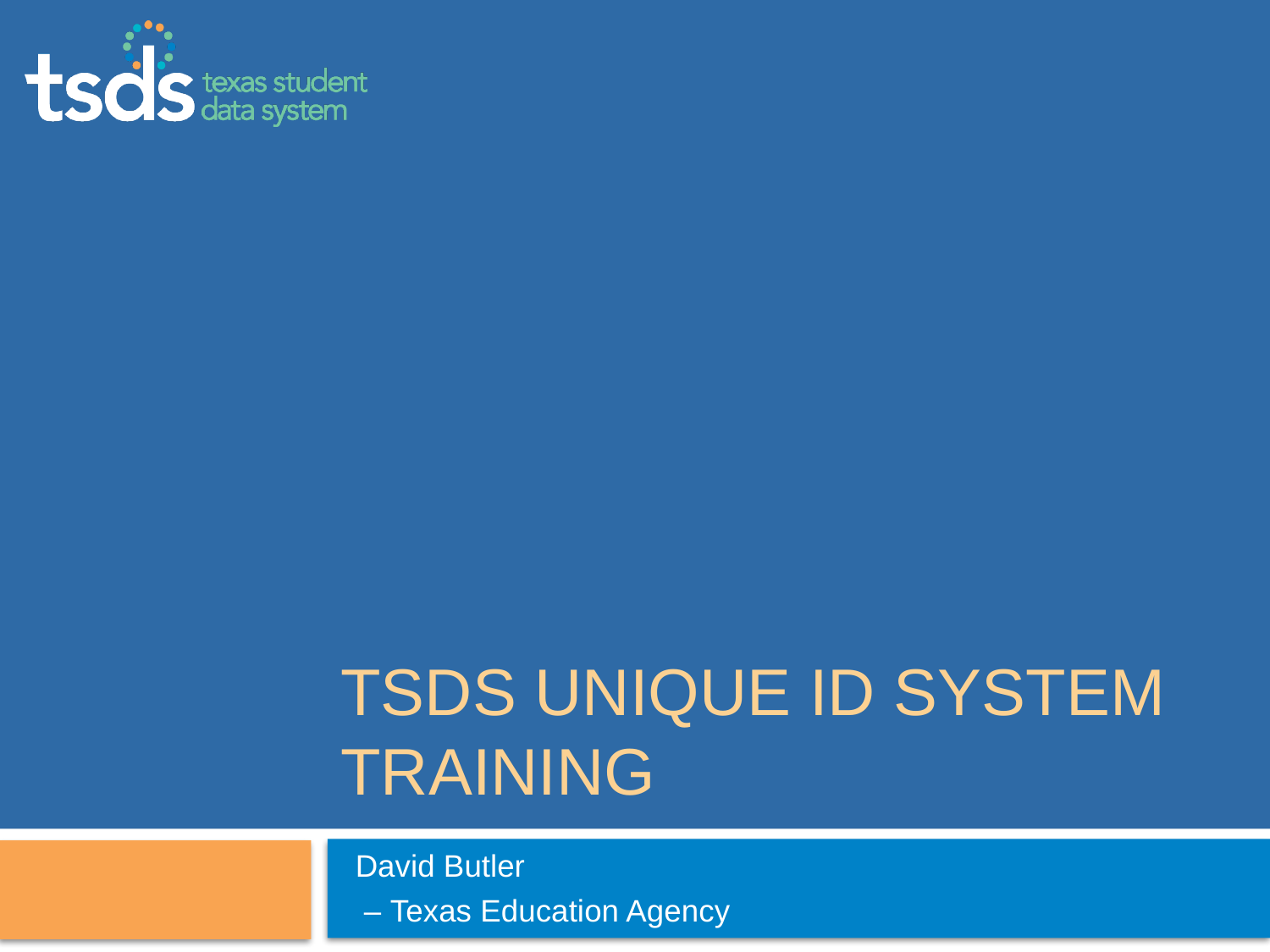

# TSDS Unique ID System Training
David Butler
 – Texas Education Agency